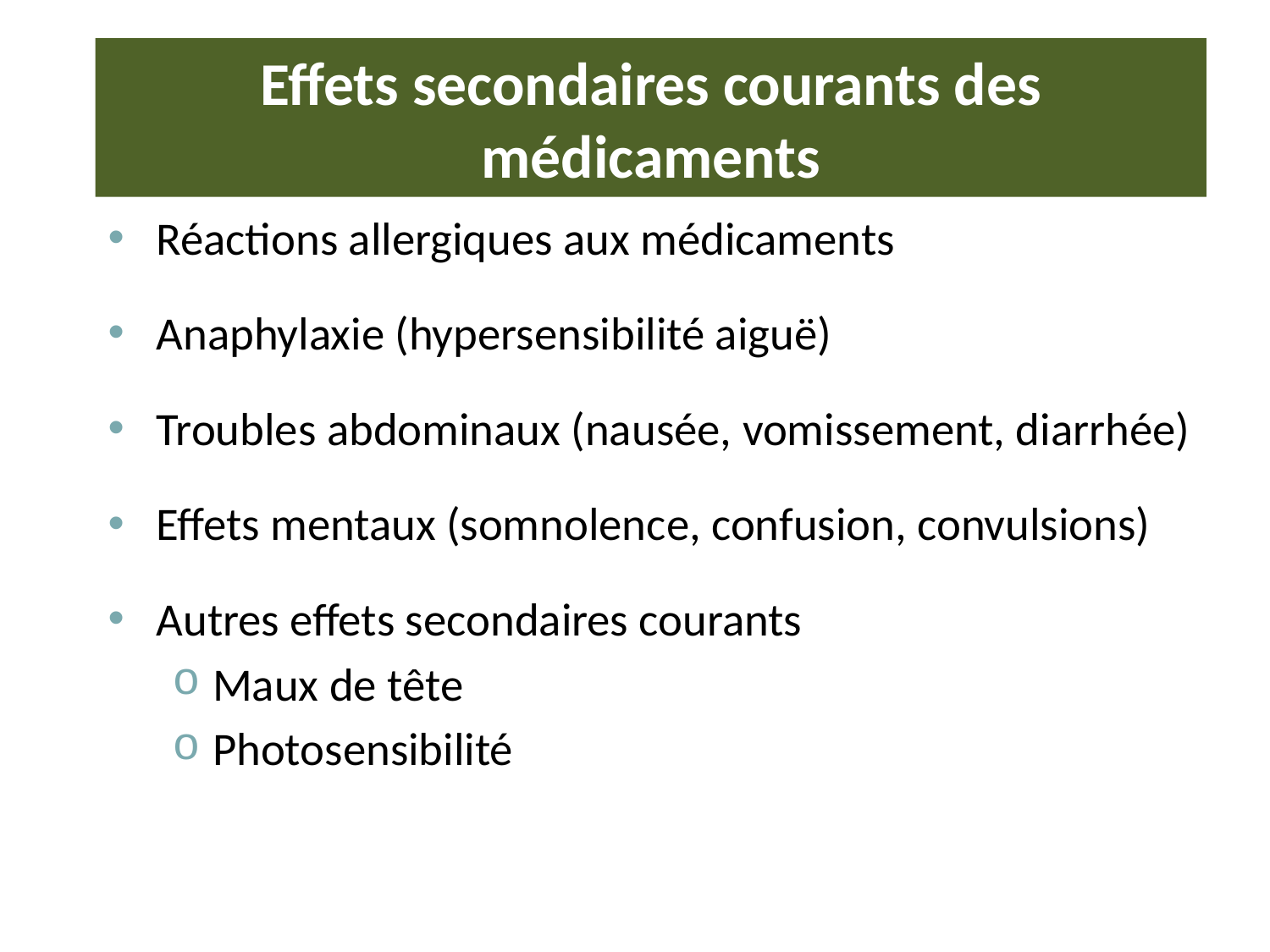

# Effets secondaires courants des médicaments
Réactions allergiques aux médicaments
Anaphylaxie (hypersensibilité aiguë)
Troubles abdominaux (nausée, vomissement, diarrhée)
Effets mentaux (somnolence, confusion, convulsions)
Autres effets secondaires courants
Maux de tête
Photosensibilité